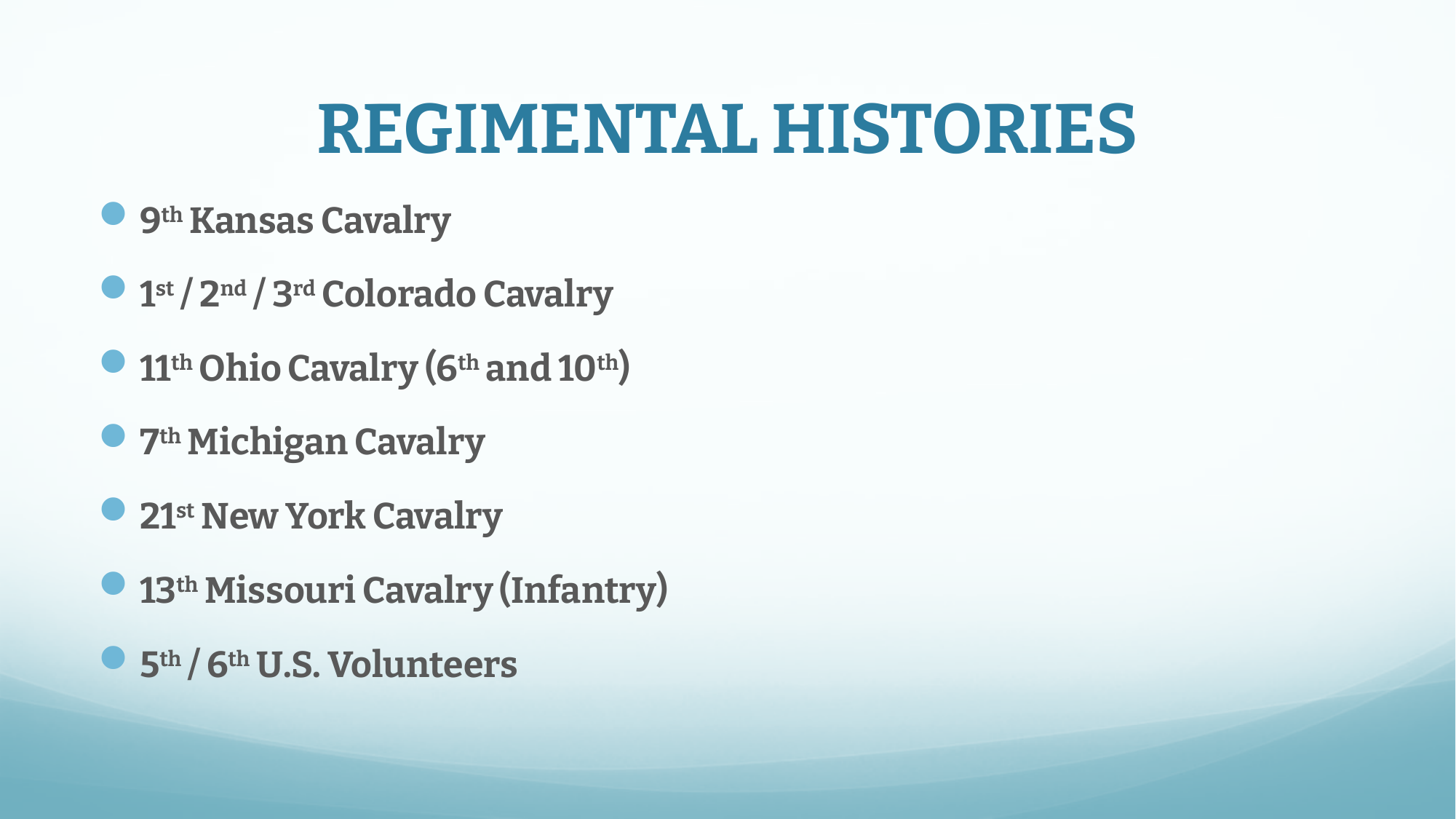

# REGIMENTAL HISTORIES
9th Kansas Cavalry
1st / 2nd / 3rd Colorado Cavalry
11th Ohio Cavalry (6th and 10th)
7th Michigan Cavalry
21st New York Cavalry
13th Missouri Cavalry (Infantry)
5th / 6th U.S. Volunteers